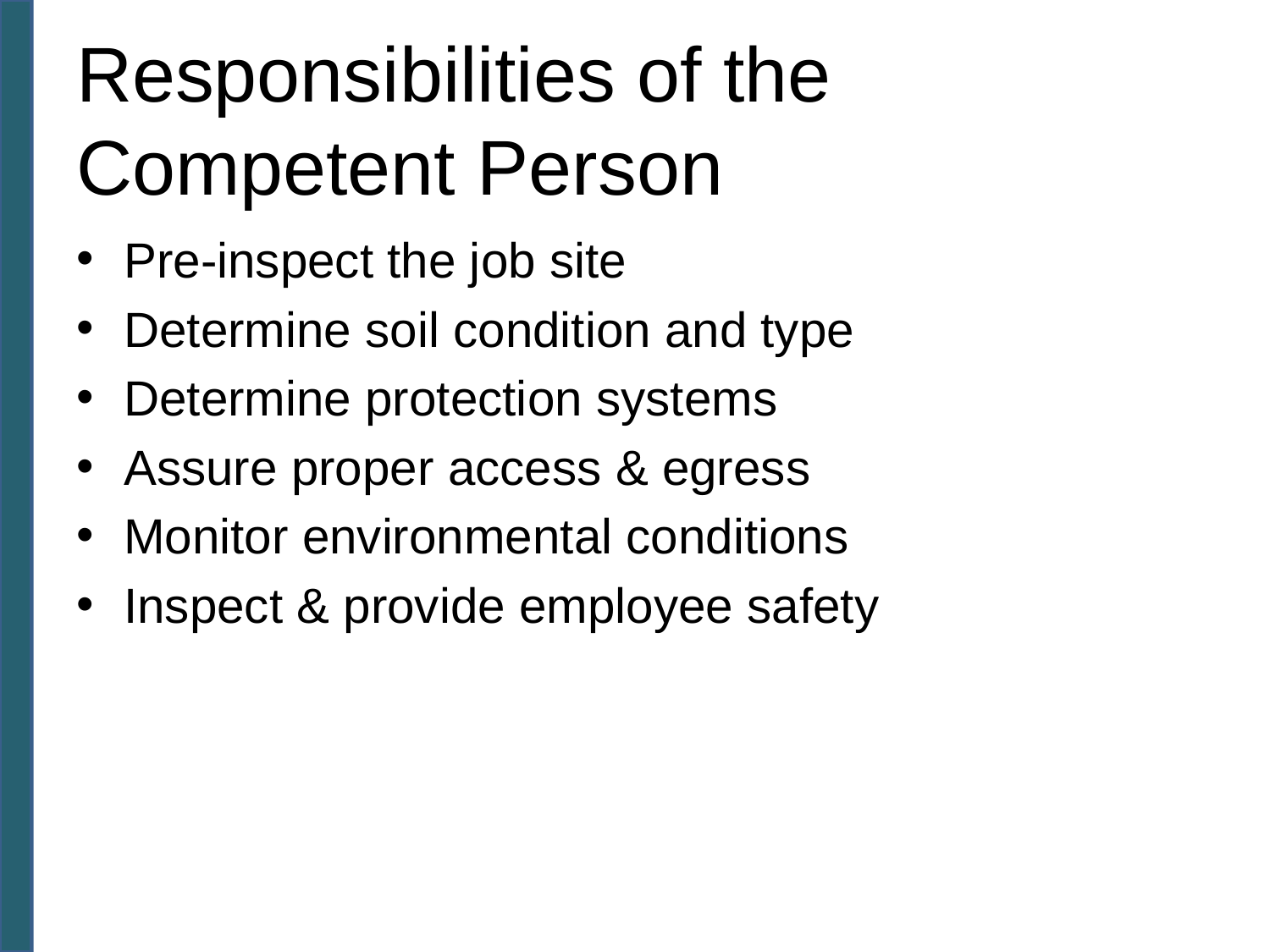

# Responsibilities of the Competent Person
Pre-inspect the job site
Determine soil condition and type
Determine protection systems
Assure proper access & egress
Monitor environmental conditions
Inspect & provide employee safety